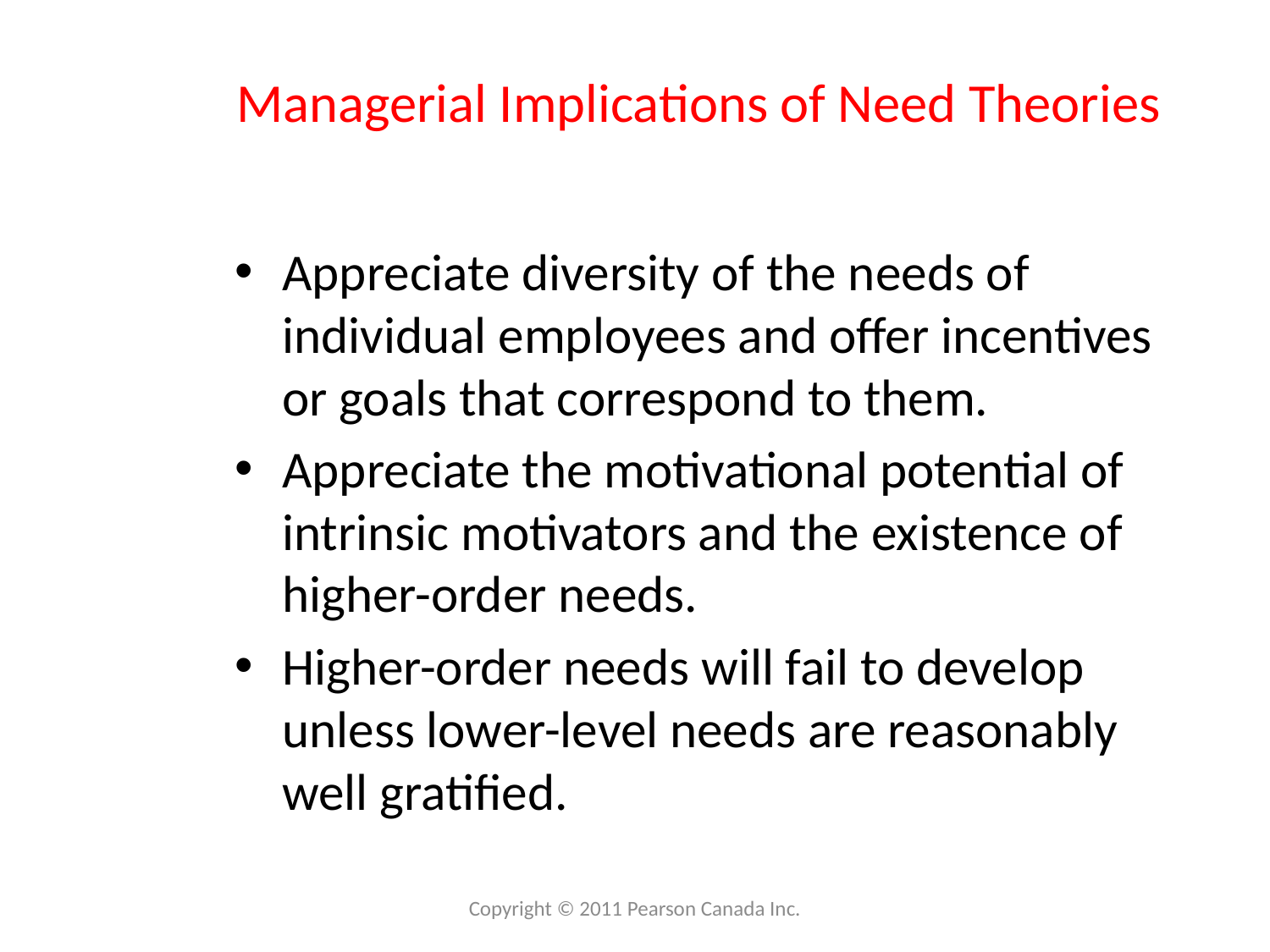

# Managerial Implications of Need Theories
Appreciate diversity of the needs of individual employees and offer incentives or goals that correspond to them.
Appreciate the motivational potential of intrinsic motivators and the existence of higher-order needs.
Higher-order needs will fail to develop unless lower-level needs are reasonably well gratified.

Copyright © 2011 Pearson Canada Inc.